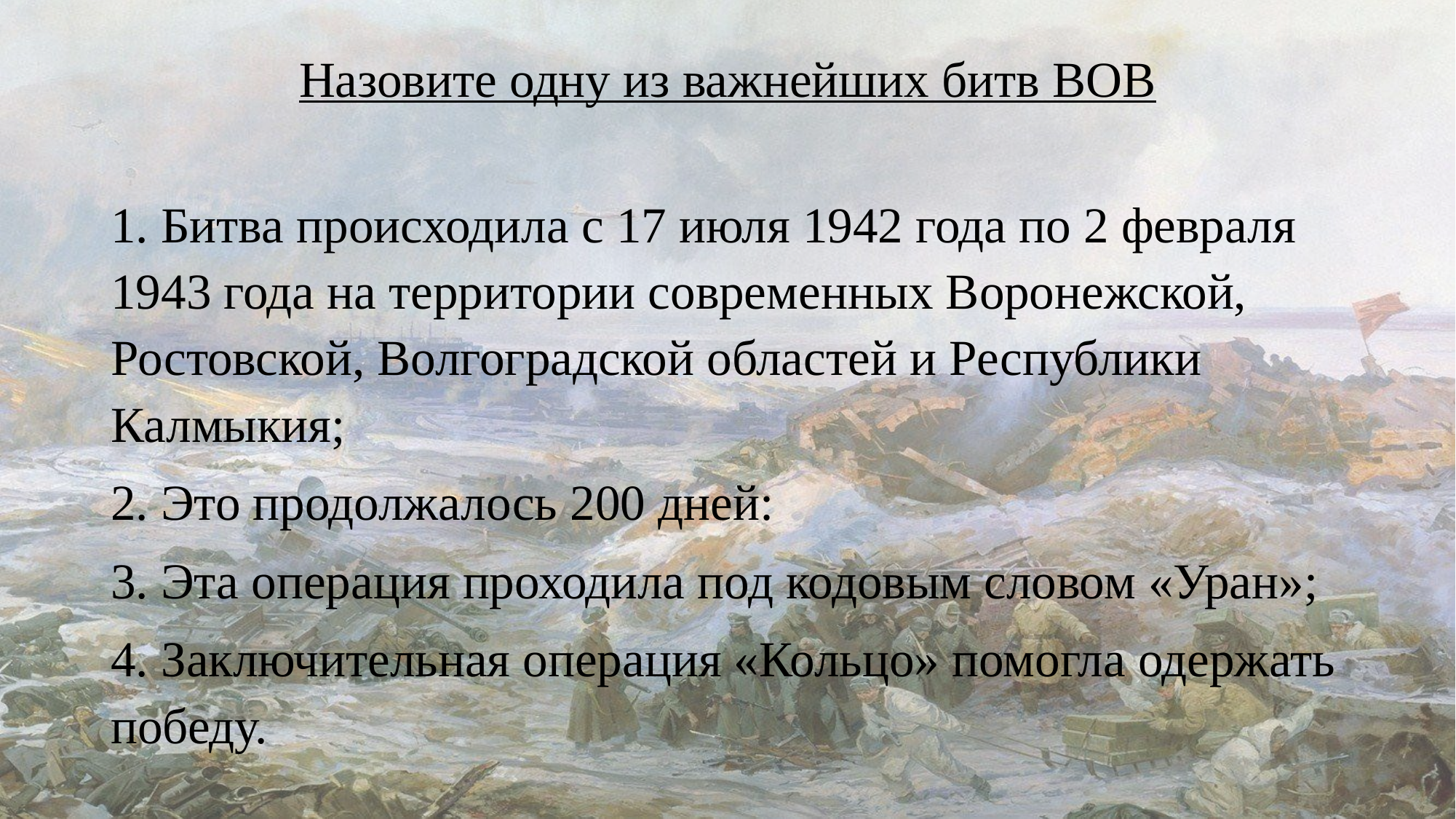

Назовите одну из важнейших битв ВОВ

1. Битва происходила с 17 июля 1942 года по 2 февраля 1943 года на территории современных Воронежской, Ростовской, Волгоградской областей и Республики Калмыкия;
2. Это продолжалось 200 дней:
3. Эта операция проходила под кодовым словом «Уран»;
4. Заключительная операция «Кольцо» помогла одержать победу.